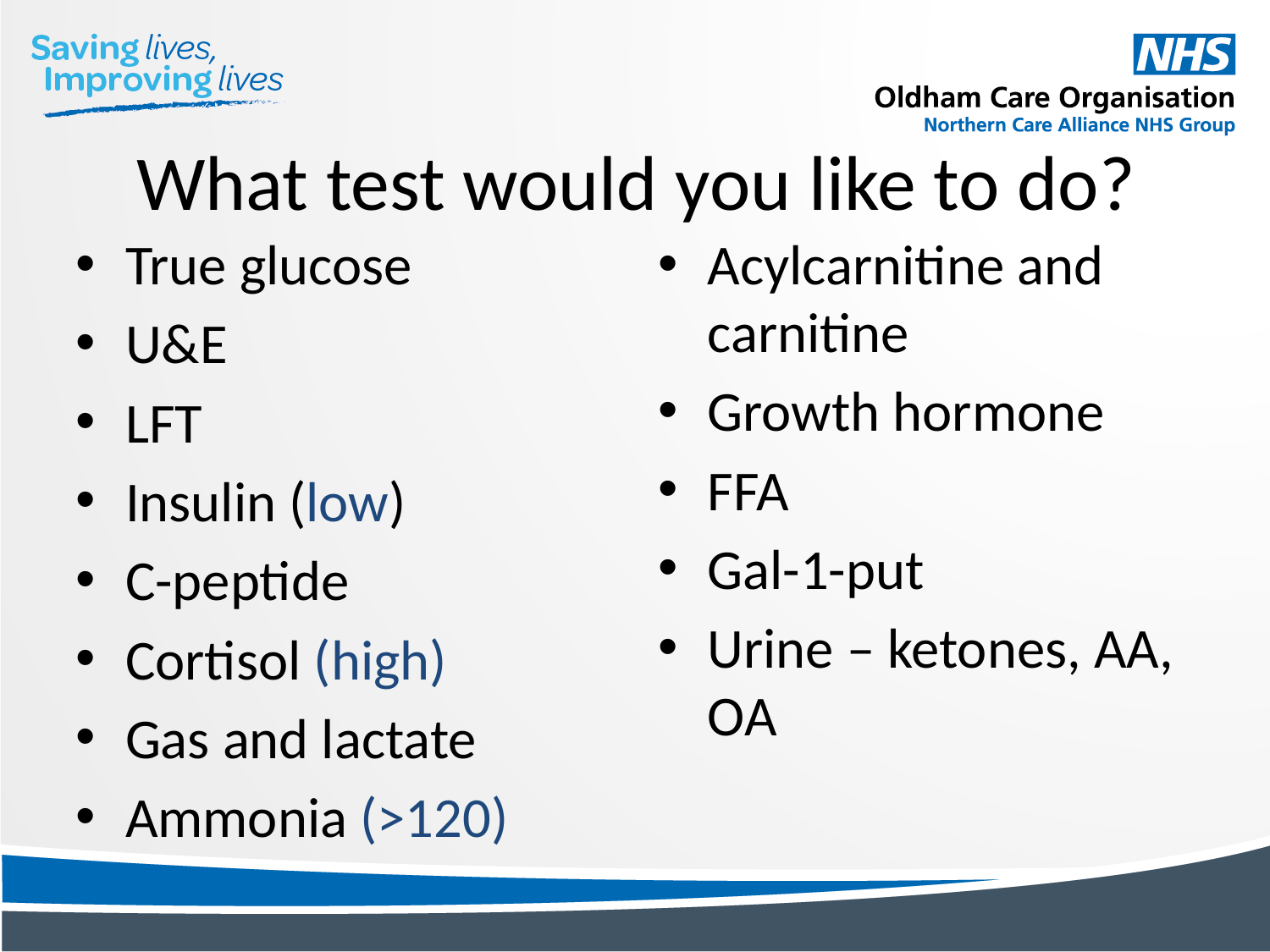

# What test would you like to do?
True glucose
U&E
LFT
Insulin (low)
C-peptide
Cortisol (high)
Gas and lactate
Ammonia (>120)
Acylcarnitine and carnitine
Growth hormone
FFA
Gal-1-put
Urine – ketones, AA, OA